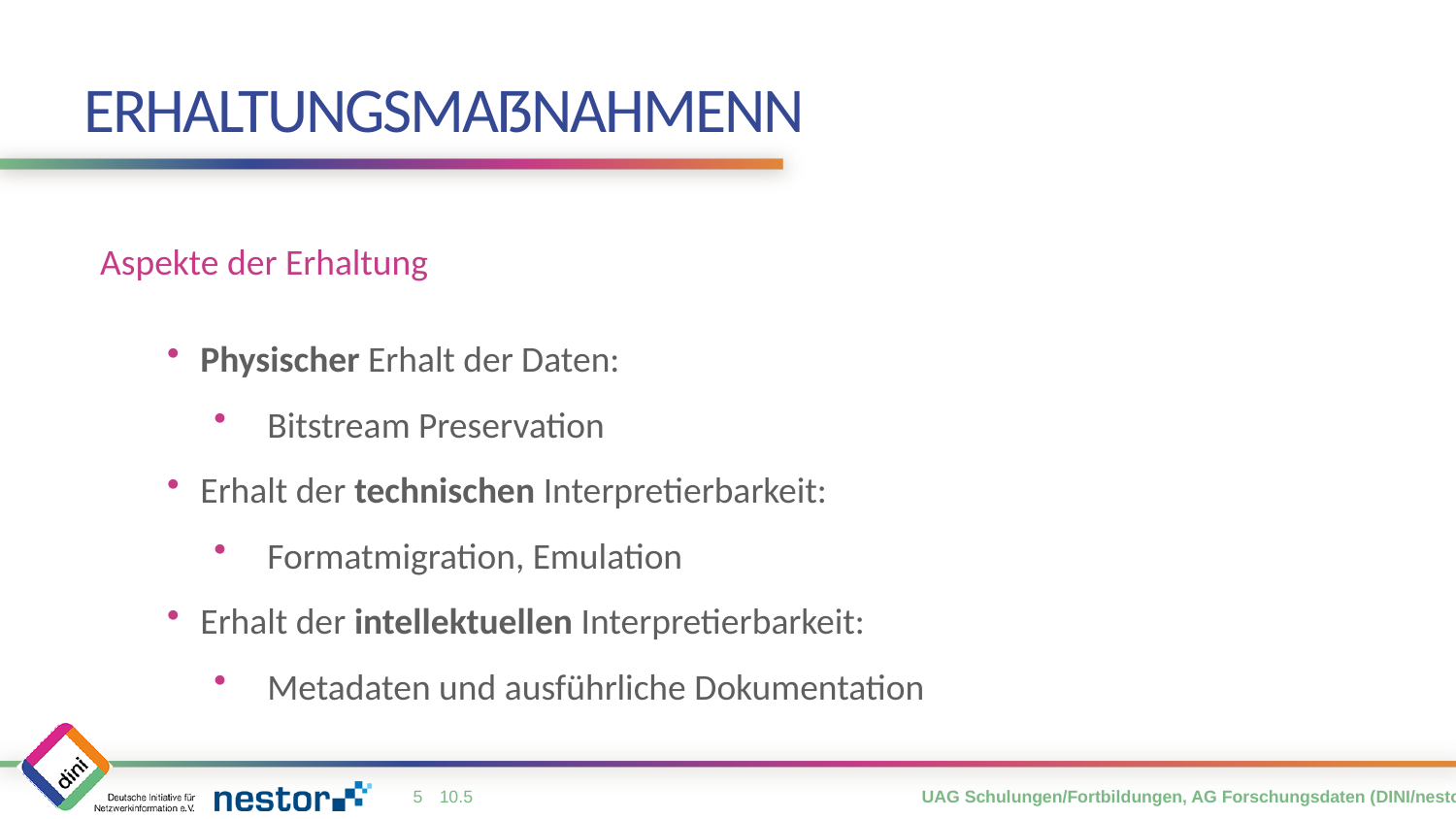

# Erhaltungsmaßnahmenn
Aspekte der Erhaltung
Physischer Erhalt der Daten:
Bitstream Preservation
Erhalt der technischen Interpretierbarkeit:
Formatmigration, Emulation
Erhalt der intellektuellen Interpretierbarkeit:
Metadaten und ausführliche Dokumentation
5
10.5